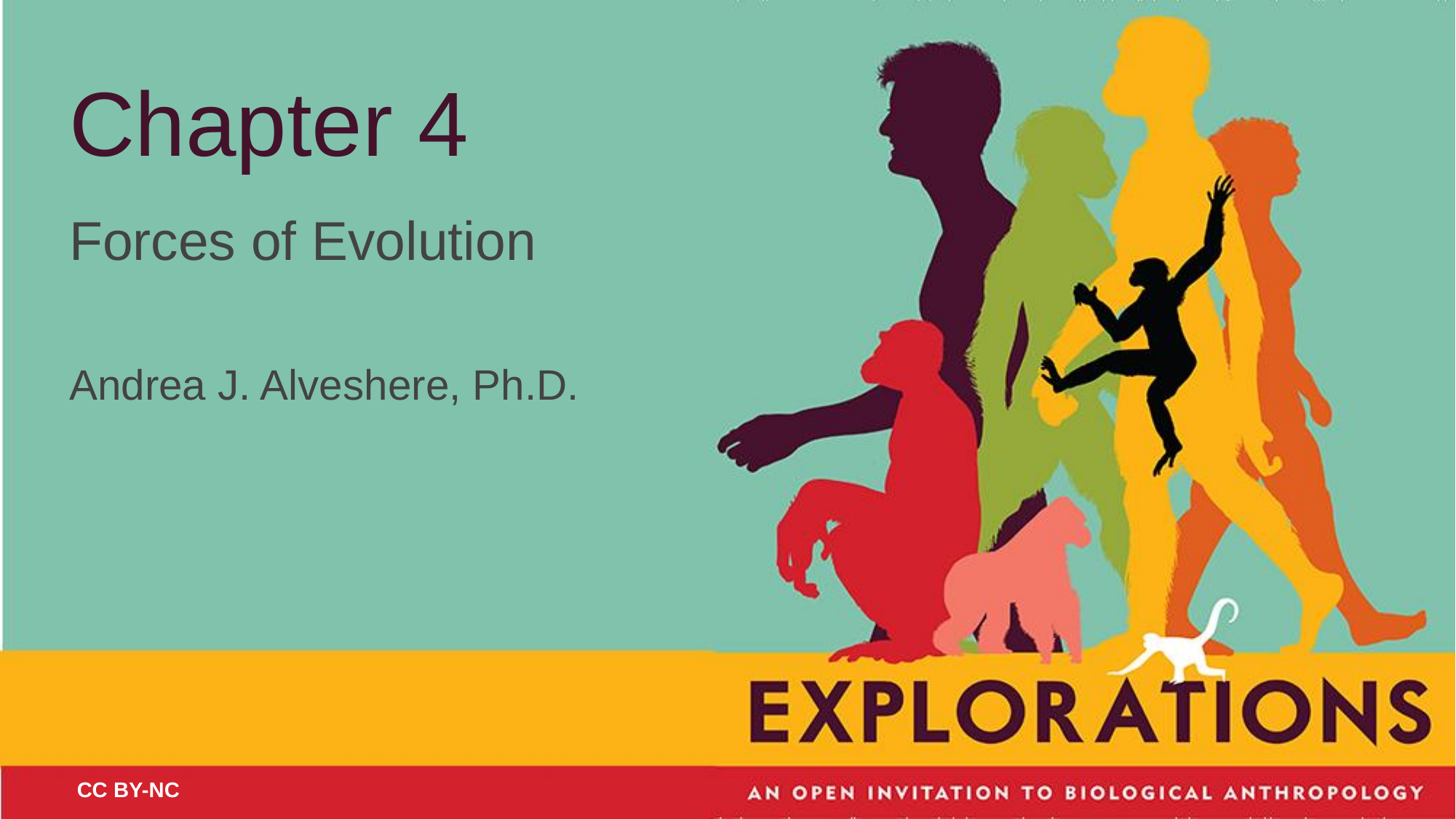

Chapter 4
Forces of Evolution

Andrea J. Alveshere, Ph.D.
CC BY-NC